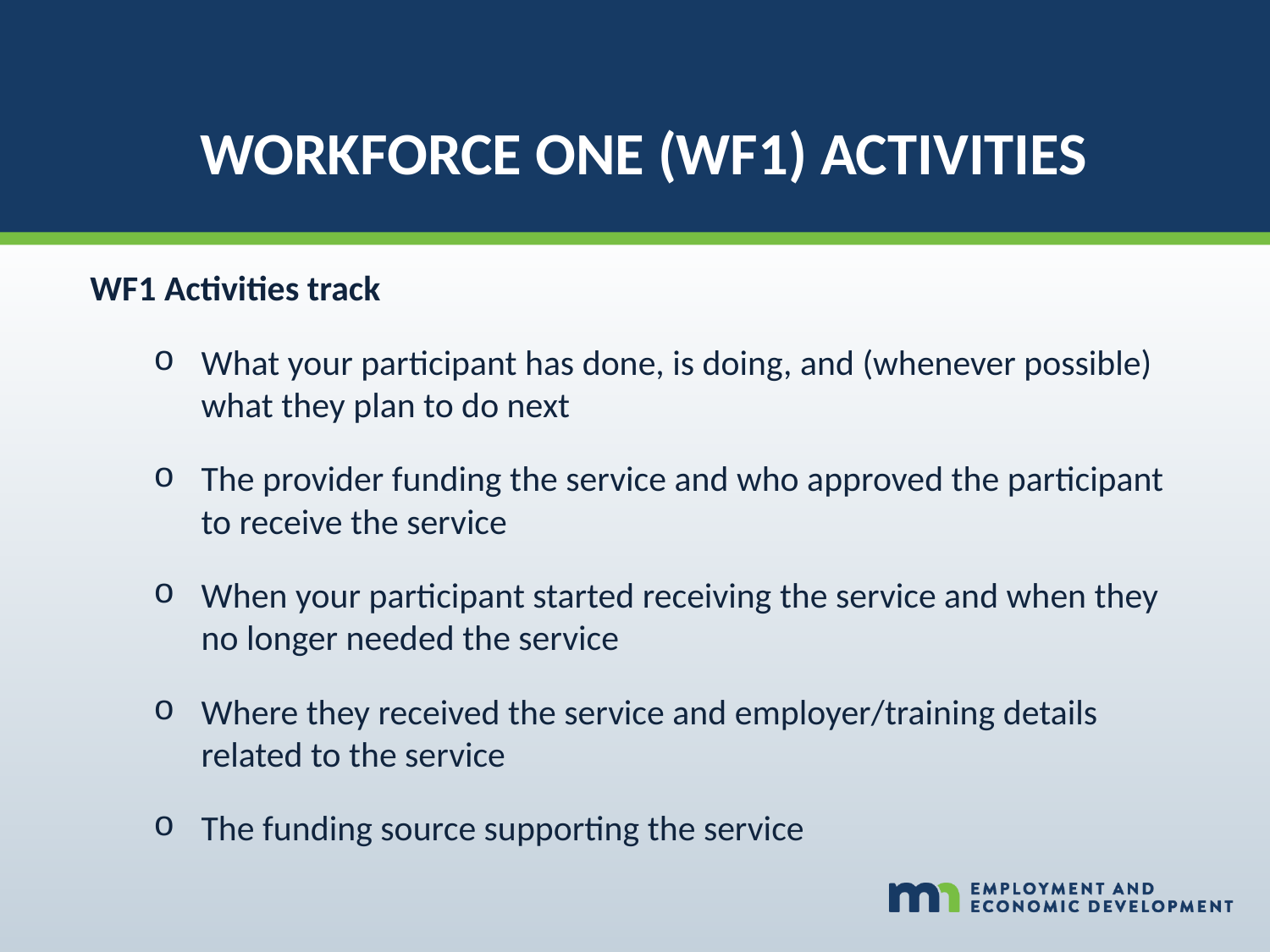

WORKFORCE ONE (WF1) ACTIVITIES
WF1 Activities track
What your participant has done, is doing, and (whenever possible) what they plan to do next
The provider funding the service and who approved the participant to receive the service
When your participant started receiving the service and when they no longer needed the service
Where they received the service and employer/training details related to the service
The funding source supporting the service